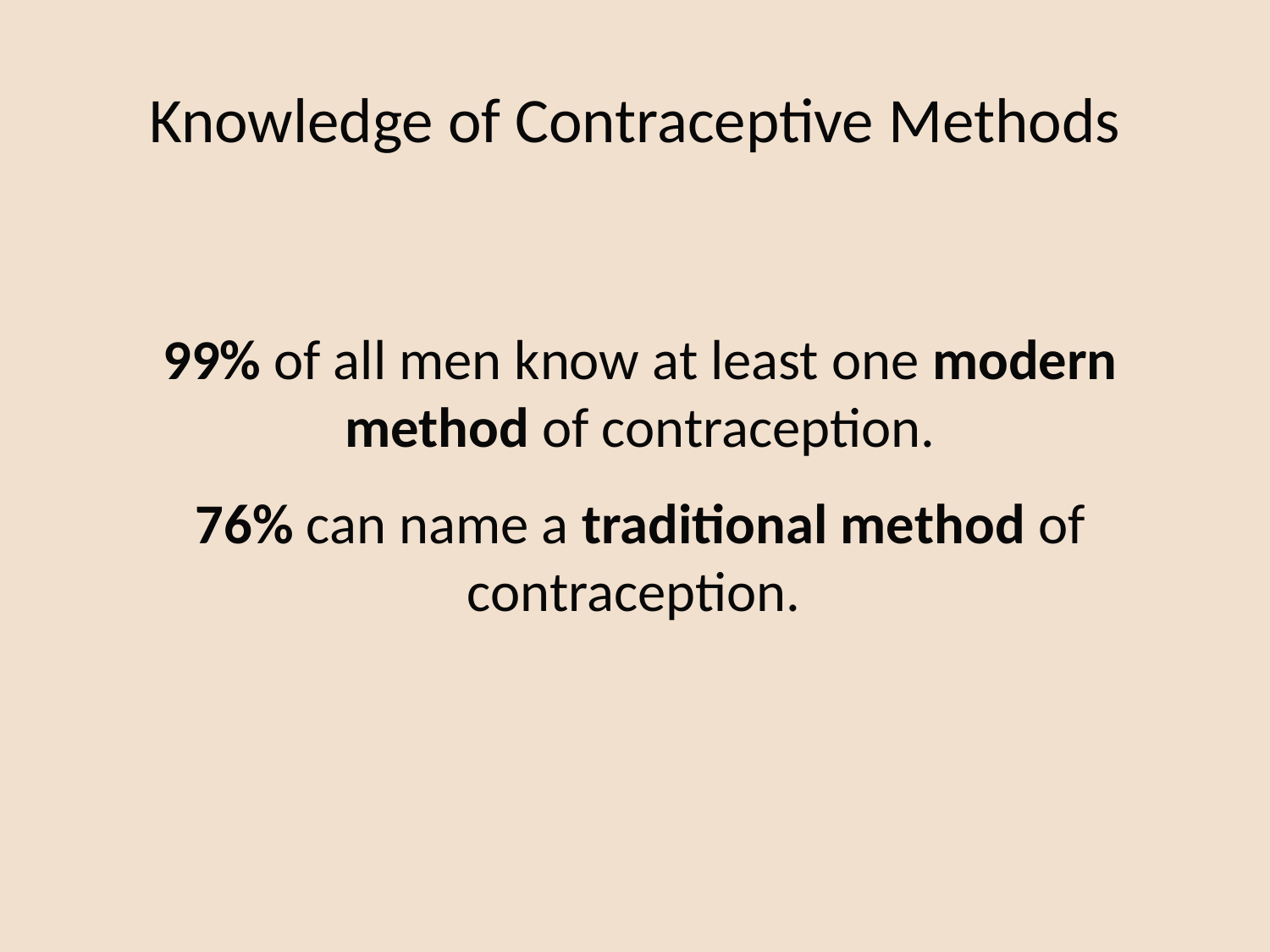

# Knowledge of Contraceptive Methods
99% of all men know at least one modern method of contraception.
76% can name a traditional method of contraception.